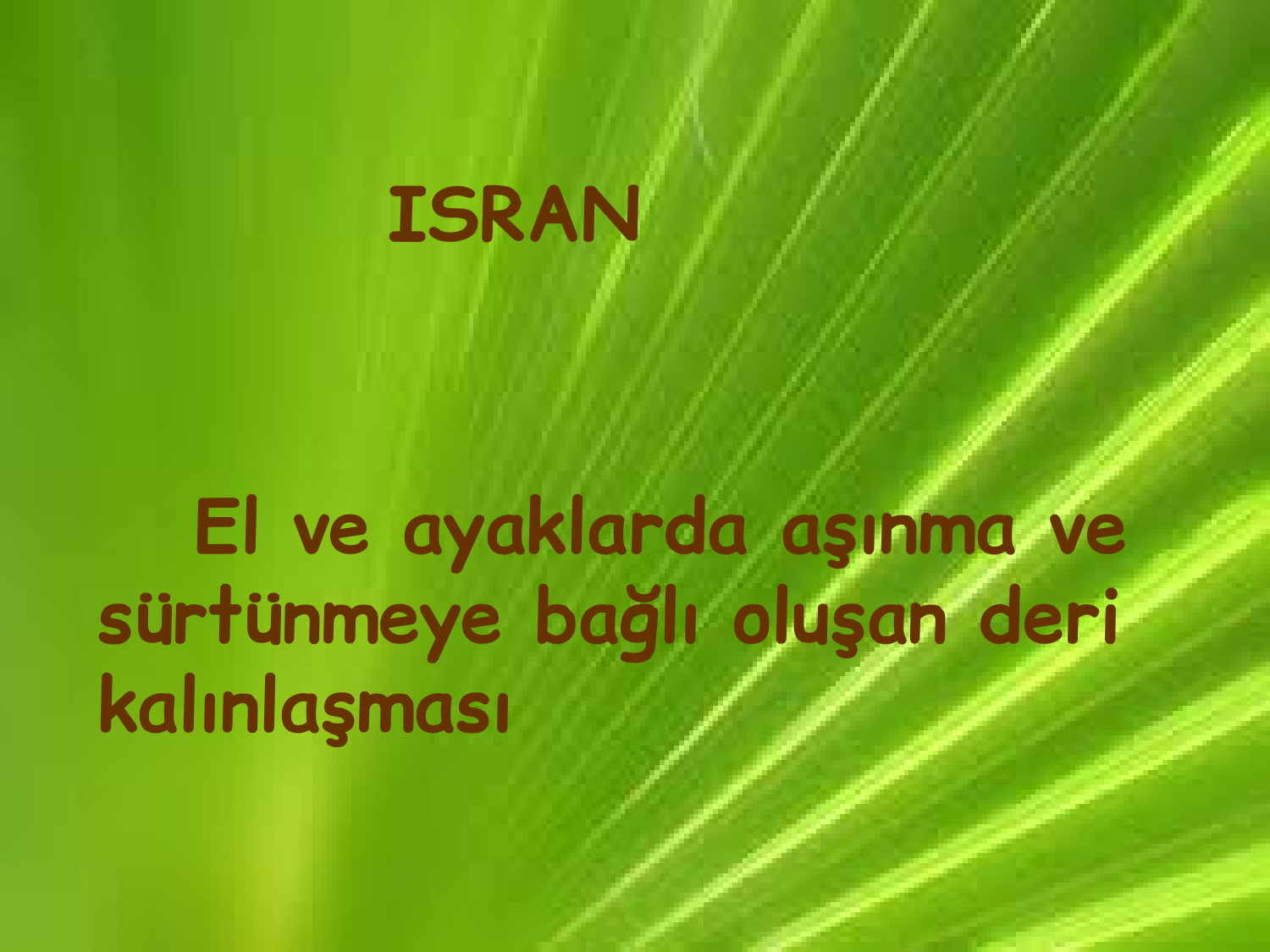

ISRAN

   El ve ayaklarda aşınma ve   sürtünmeye bağlı oluşan deri kalınlaşması